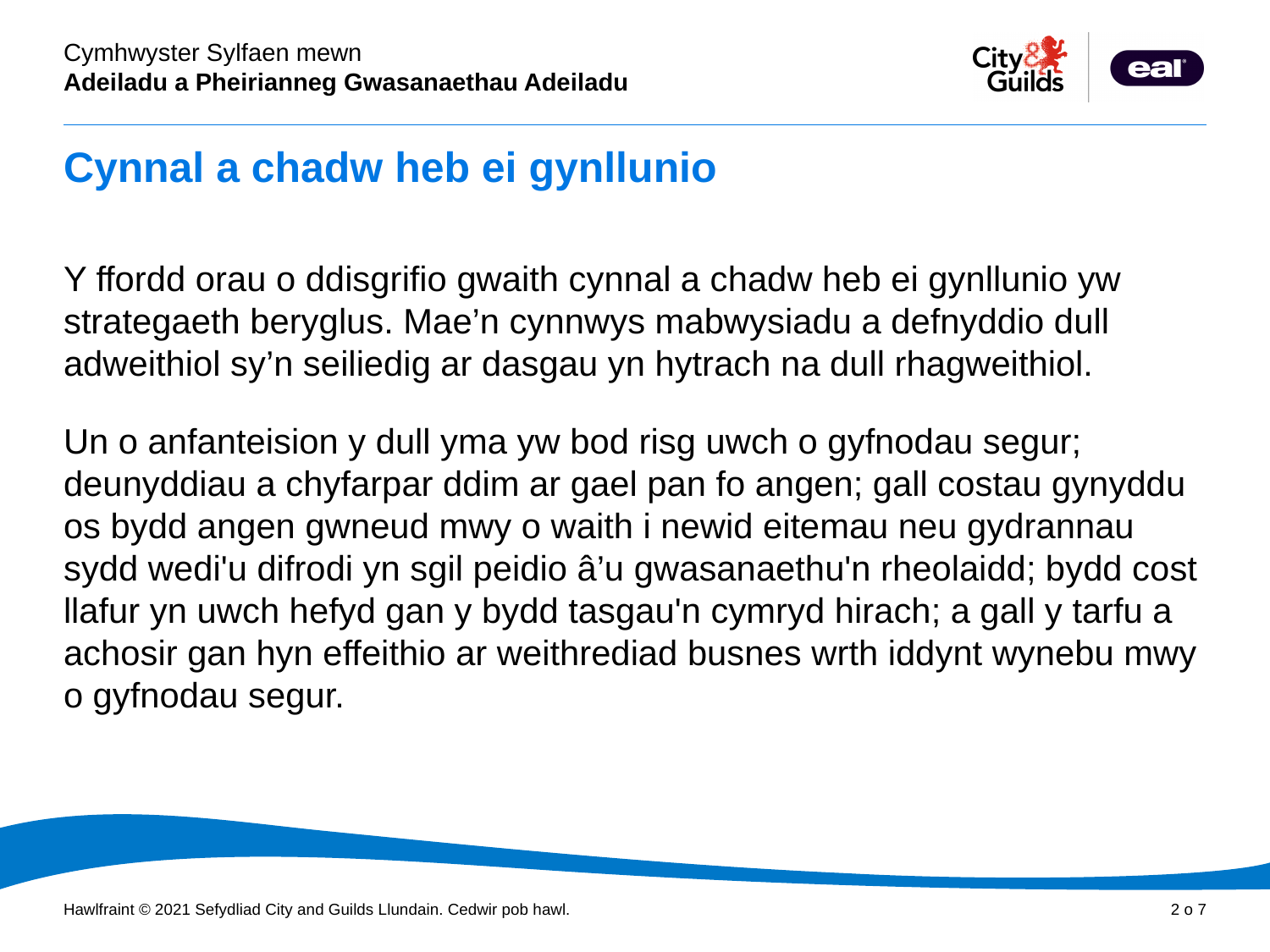

# Cynnal a chadw heb ei gynllunio
Y ffordd orau o ddisgrifio gwaith cynnal a chadw heb ei gynllunio yw strategaeth beryglus. Mae’n cynnwys mabwysiadu a defnyddio dull adweithiol sy’n seiliedig ar dasgau yn hytrach na dull rhagweithiol.
Un o anfanteision y dull yma yw bod risg uwch o gyfnodau segur; deunyddiau a chyfarpar ddim ar gael pan fo angen; gall costau gynyddu os bydd angen gwneud mwy o waith i newid eitemau neu gydrannau sydd wedi'u difrodi yn sgil peidio â’u gwasanaethu'n rheolaidd; bydd cost llafur yn uwch hefyd gan y bydd tasgau'n cymryd hirach; a gall y tarfu a achosir gan hyn effeithio ar weithrediad busnes wrth iddynt wynebu mwy o gyfnodau segur.